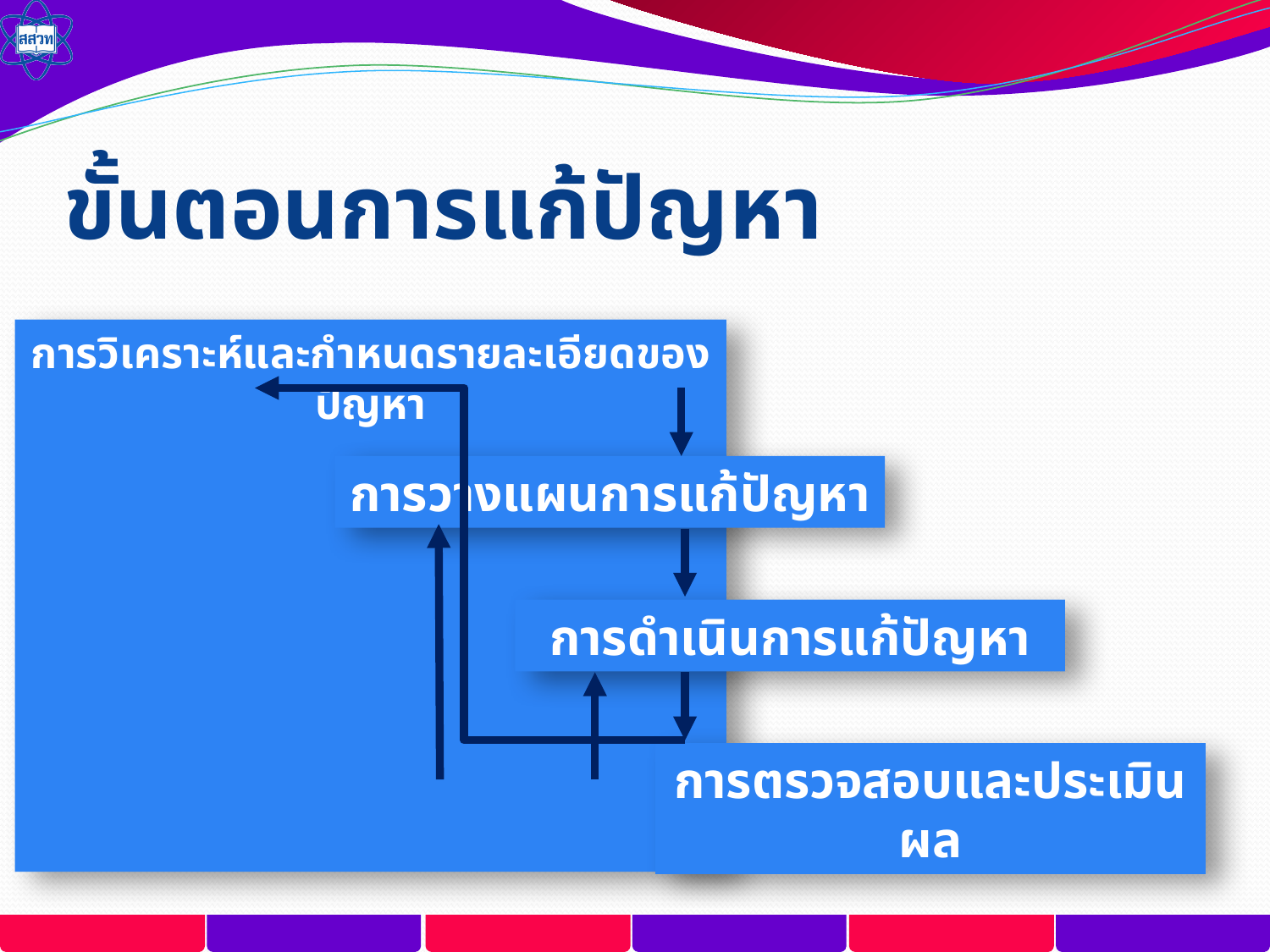

# ขั้นตอนการแก้ปัญหา
การวิเคราะห์และกำหนดรายละเอียดของปัญหา
การวางแผนการแก้ปัญหา
การดำเนินการแก้ปัญหา
การตรวจสอบและประเมินผล